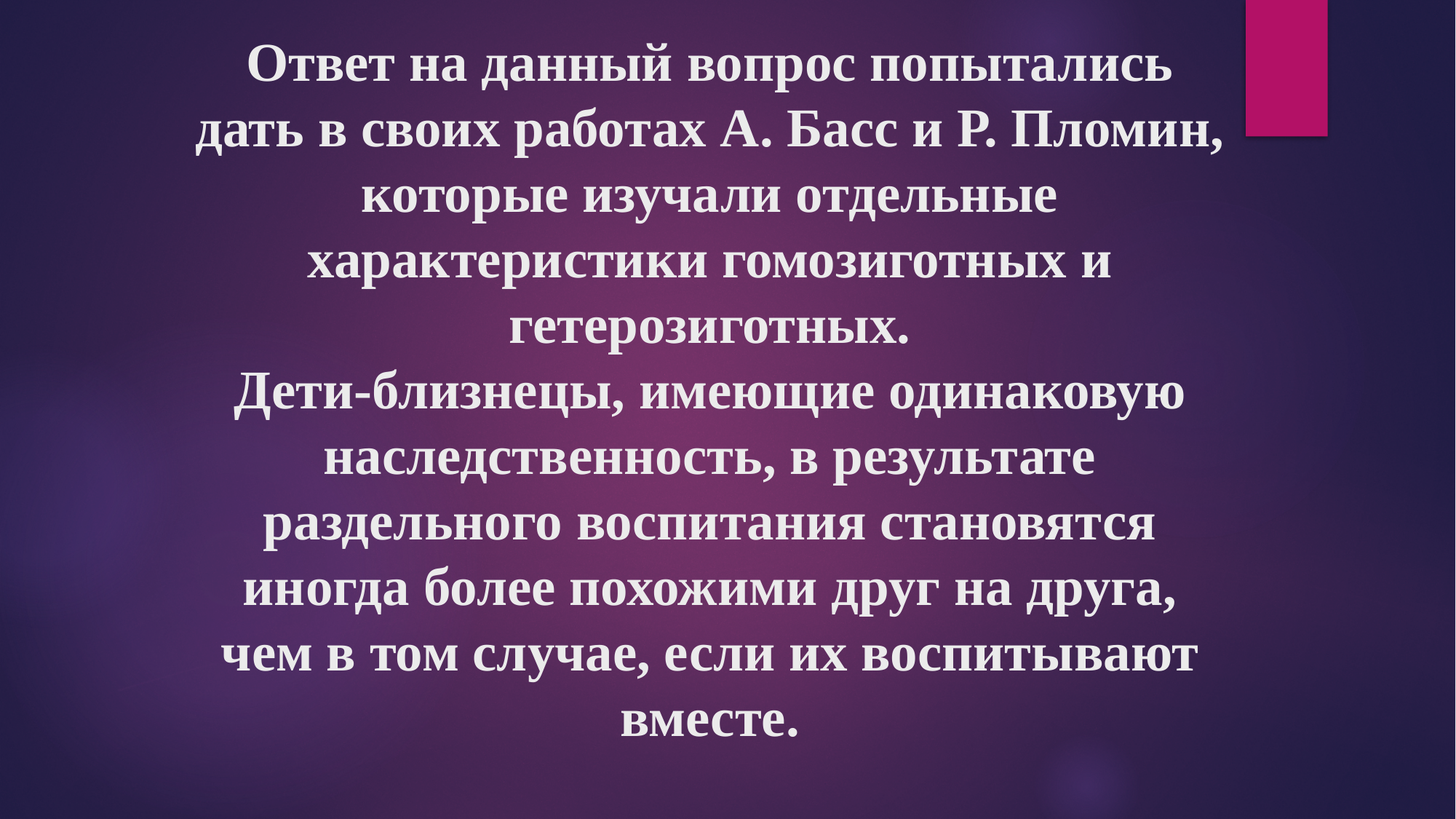

# Ответ на данный вопрос попытались дать в своих работах А. Басс и Р. Пломин, которые изучали отдельные характеристики гомозиготных и гетерозиготных. Дети-близнецы, имеющие одинаковую наследственность, в результате раздельного воспитания становятся иногда более похожими друг на друга, чем в том случае, если их воспитывают вместе.